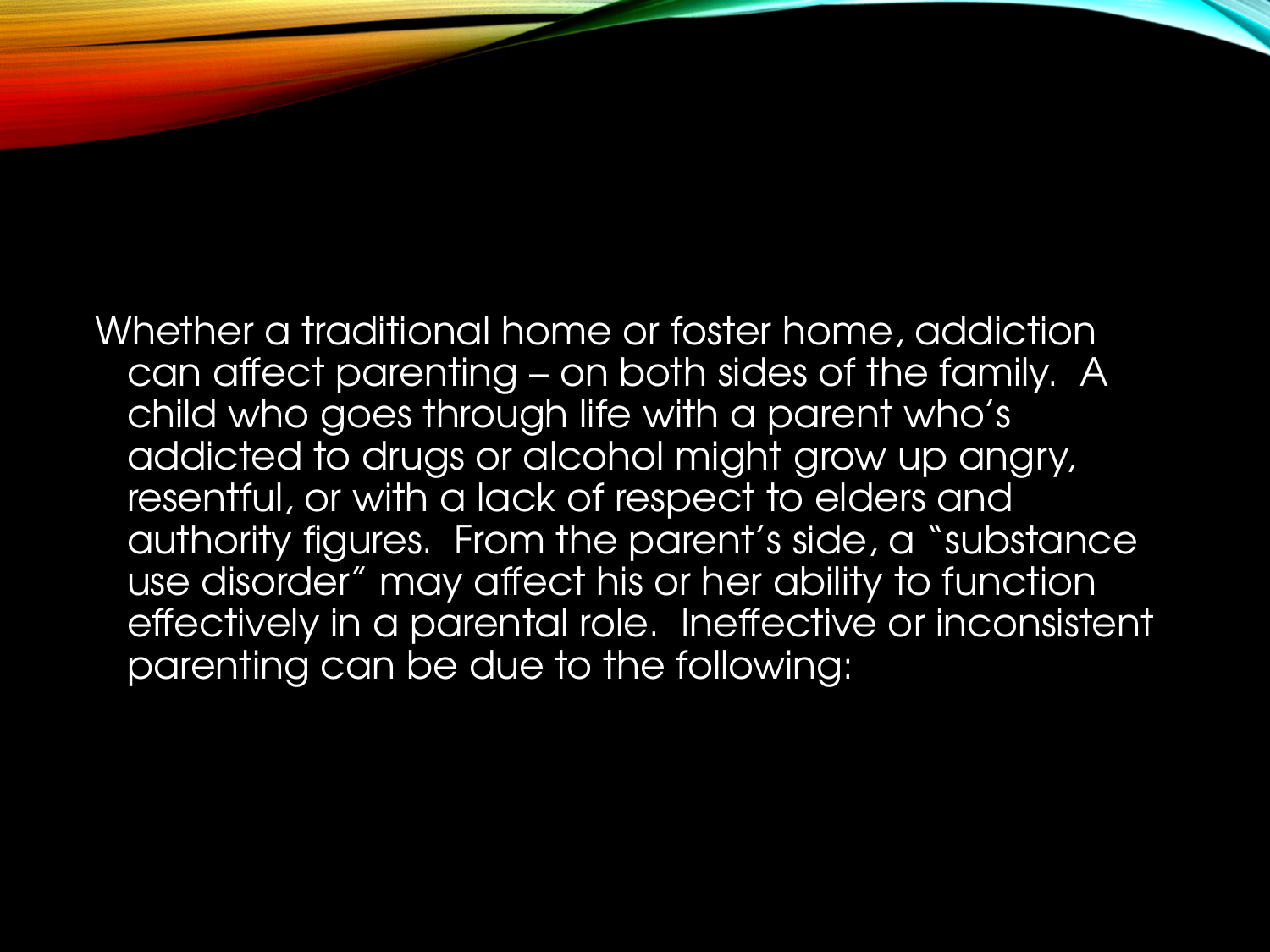

Whether a traditional home or foster home, addiction can affect parenting – on both sides of the family.  A child who goes through life with a parent who’s addicted to drugs or alcohol might grow up angry, resentful, or with a lack of respect to elders and authority figures.  From the parent’s side, a “substance use disorder” may affect his or her ability to function effectively in a parental role.  Ineffective or inconsistent parenting can be due to the following: